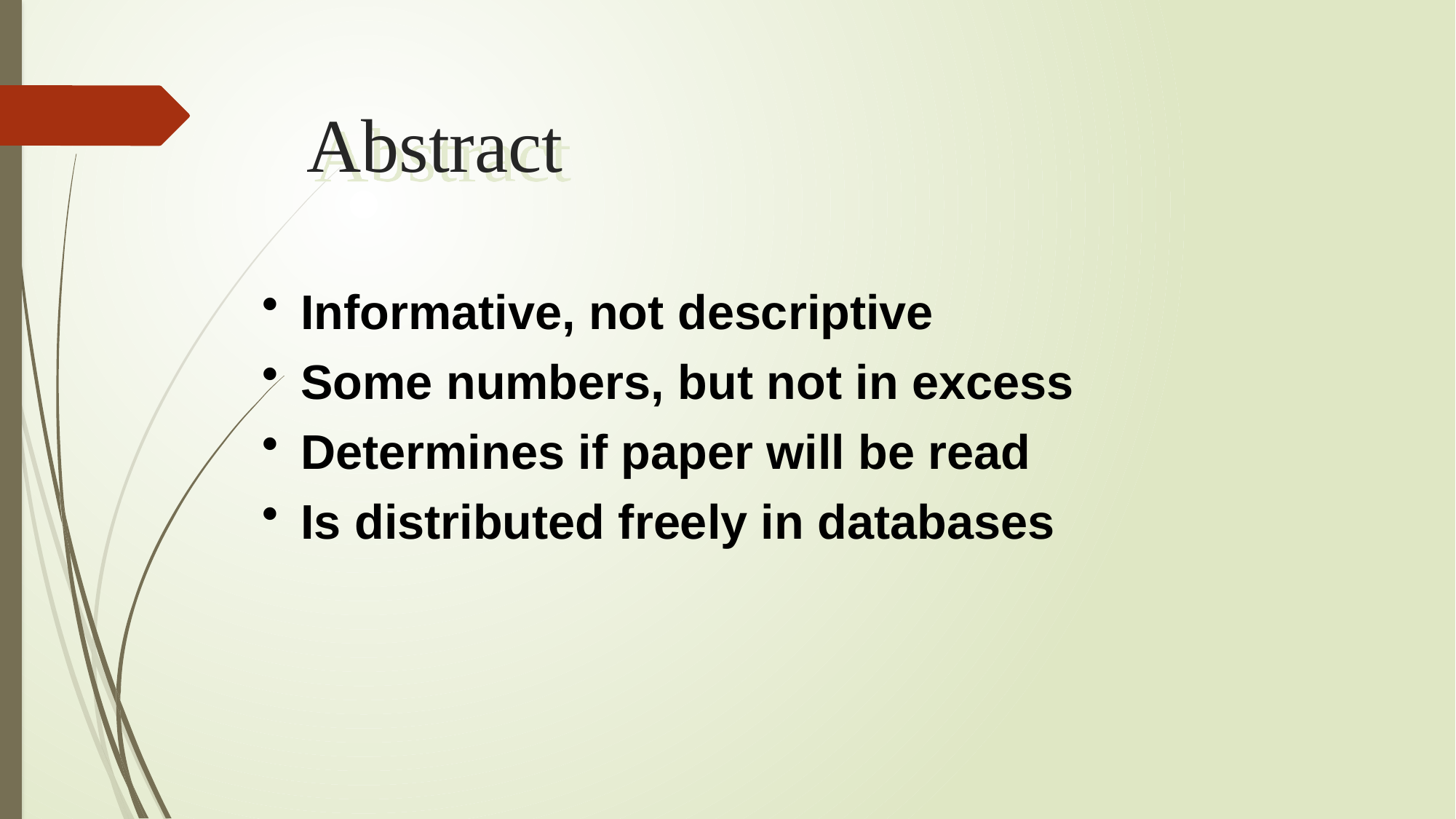

# Abstract

 Informative, not descriptive
 Some numbers, but not in excess
 Determines if paper will be read
 Is distributed freely in databases